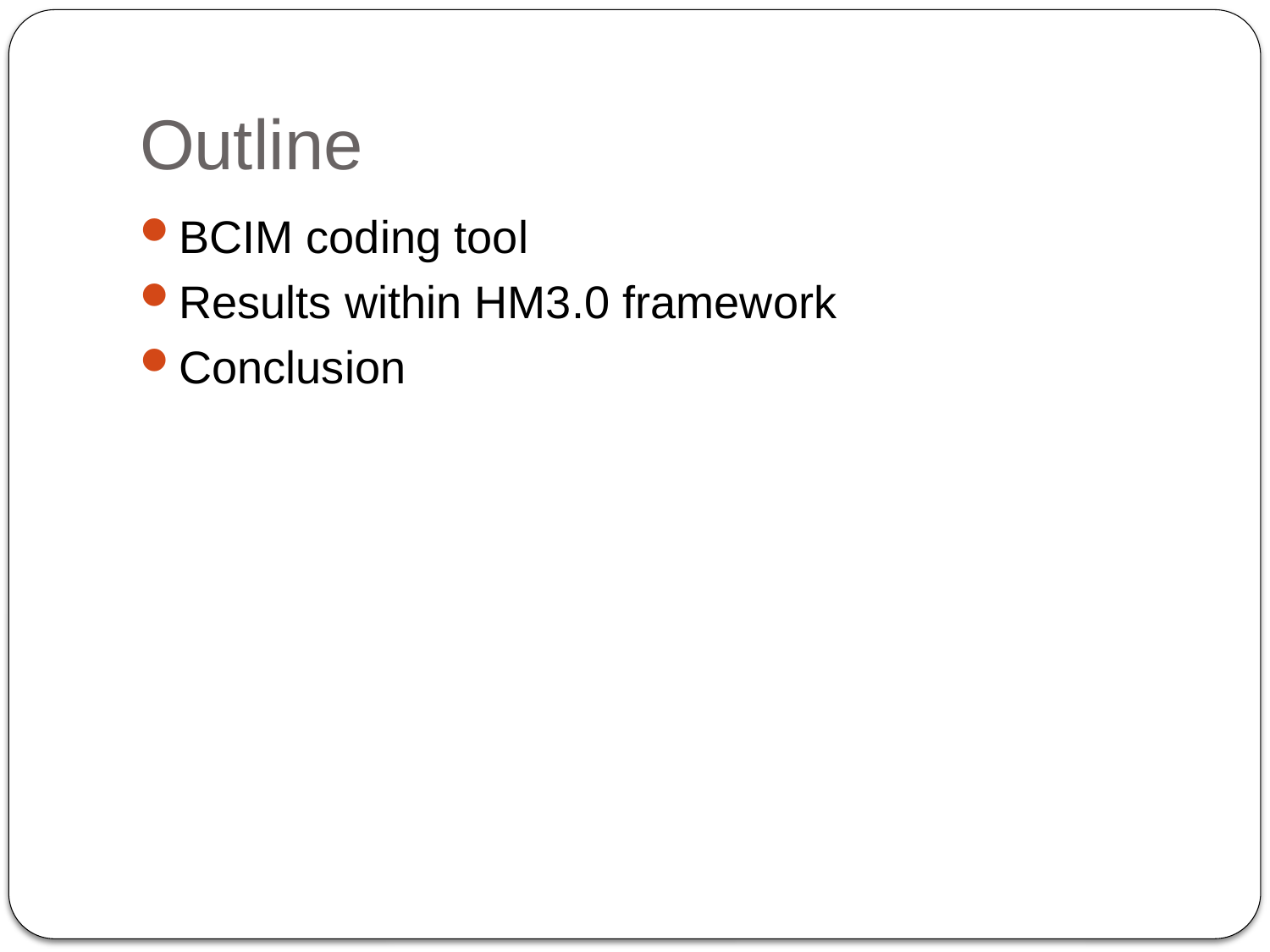

# Outline
BCIM coding tool
Results within HM3.0 framework
Conclusion